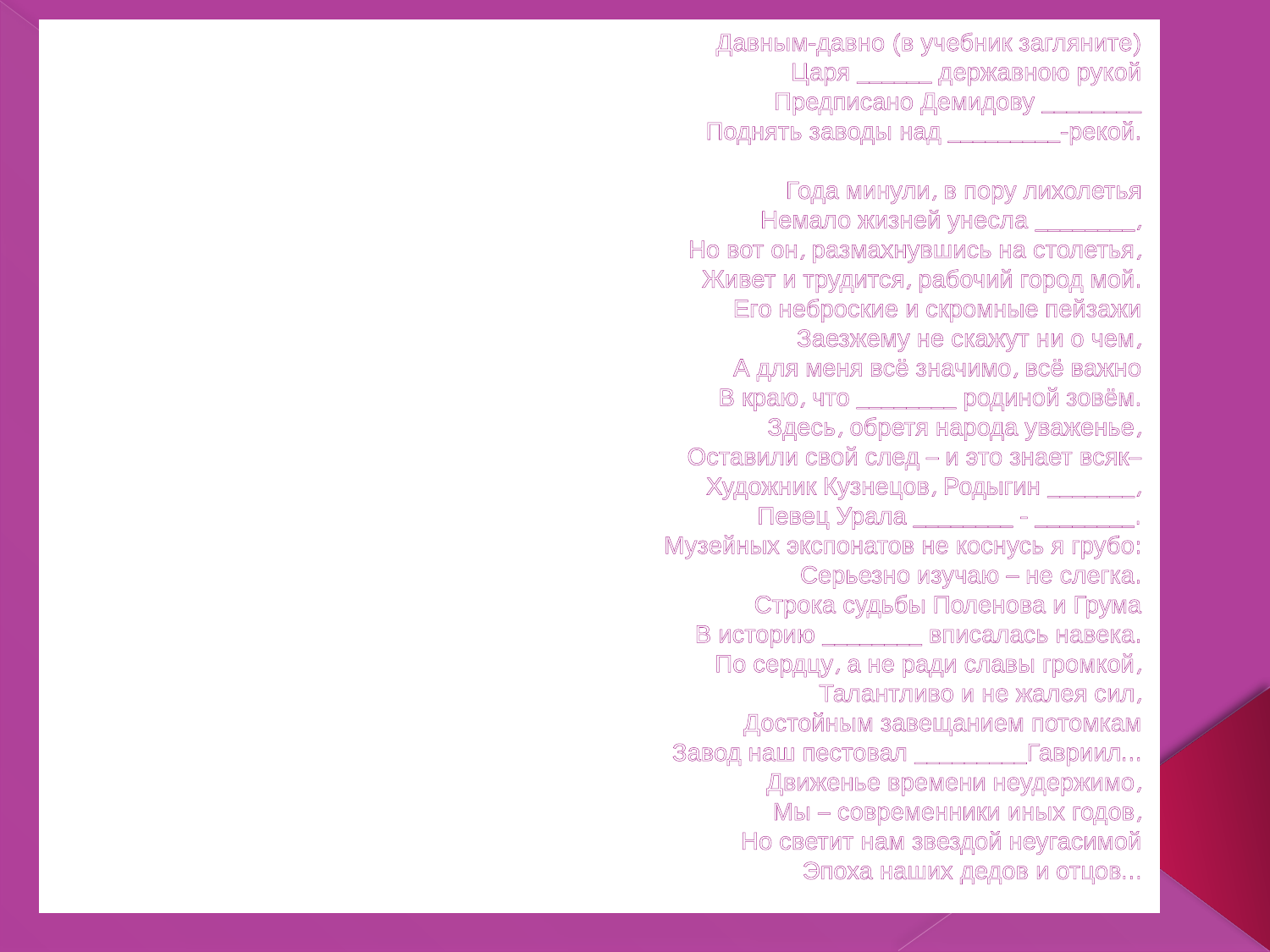

Давным-давно (в учебник загляните)
Царя ______ державною рукой
Предписано Демидову ________
Поднять заводы над _________-рекой.

Года минули, в пору лихолетья
Немало жизней унесла ________,
Но вот он, размахнувшись на столетья,
Живет и трудится, рабочий город мой.
Его неброские и скромные пейзажи
Заезжему не скажут ни о чем,
А для меня всё значимо, всё важно
В краю, что ________ родиной зовём.
Здесь, обретя народа уваженье,
Оставили свой след – и это знает всяк–
Художник Кузнецов, Родыгин _______,
Певец Урала ________ - ________.
Музейных экспонатов не коснусь я грубо:
Серьезно изучаю – не слегка.
Строка судьбы Поленова и Грума
В историю ________ вписалась навека.
По сердцу, а не ради славы громкой,
Талантливо и не жалея сил,
Достойным завещанием потомкам
Завод наш пестовал _________Гавриил…
Движенье времени неудержимо,
Мы – современники иных годов,
Но светит нам звездой неугасимой
Эпоха наших дедов и отцов…